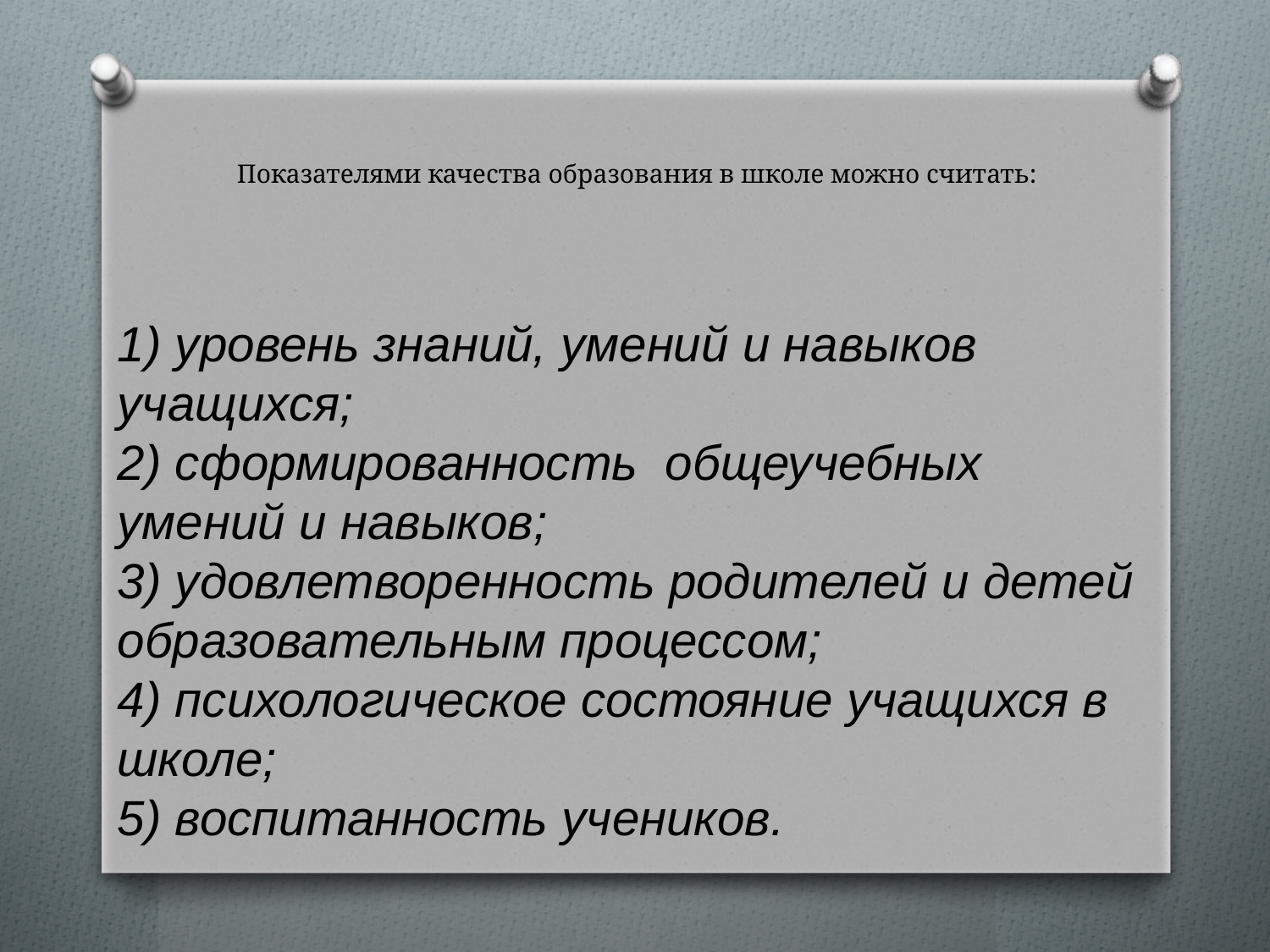

# Показателями качества образования в школе можно считать:
1) уровень знаний, умений и навыков учащихся;
2) сформированность  общеучебных умений и навыков;
3) удовлетворенность родителей и детей образовательным процессом;
4) психологическое состояние учащихся в школе;
5) воспитанность учеников.